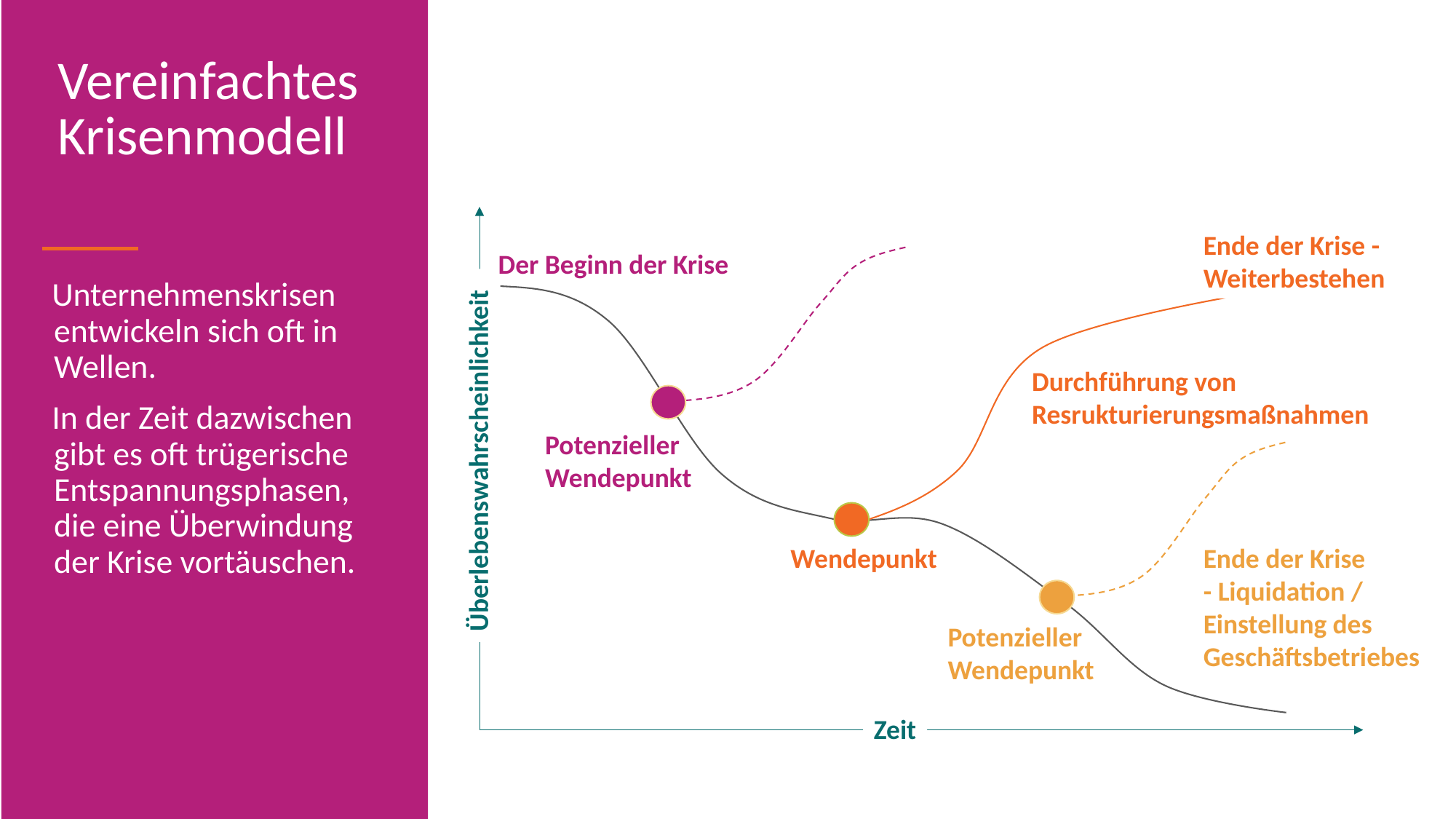

Vereinfachtes Krisenmodell
Ende der Krise - Weiterbestehen
Der Beginn der Krise

Unternehmenskrisen entwickeln sich oft in Wellen.
In der Zeit dazwischen gibt es oft trügerische Entspannungsphasen, die eine Überwindung der Krise vortäuschen.
Durchführung von
Resrukturierungsmaßnahmen

Potenzieller
Wendepunkt
Überlebenswahrscheinlichkeit

Wendepunkt
Ende der Krise
- Liquidation /
Einstellung des
Geschäftsbetriebes

Potenzieller
Wendepunkt
Zeit